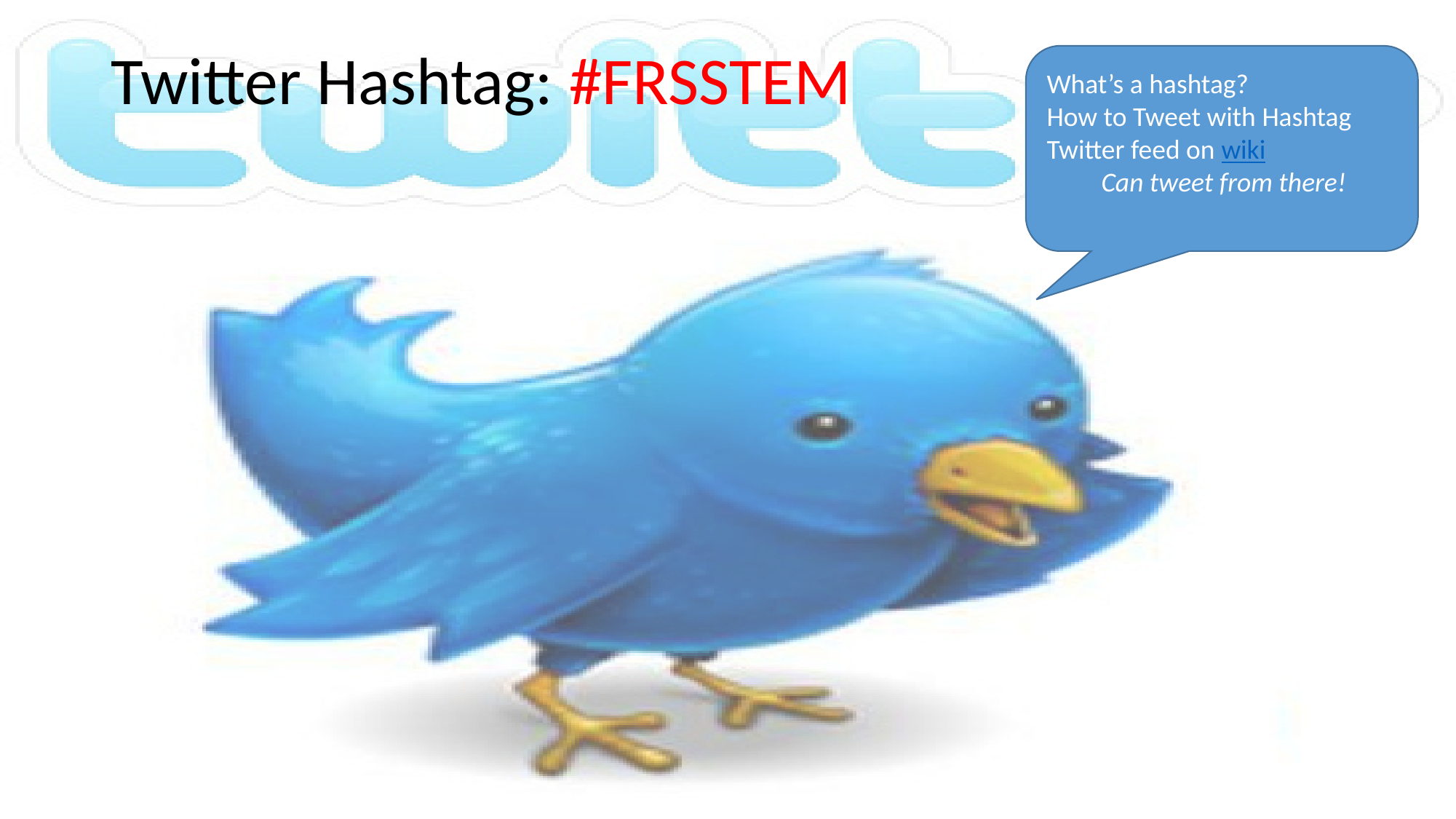

# Twitter Hashtag: #FRSSTEM
What’s a hashtag?
How to Tweet with Hashtag
Twitter feed on wiki
Can tweet from there!